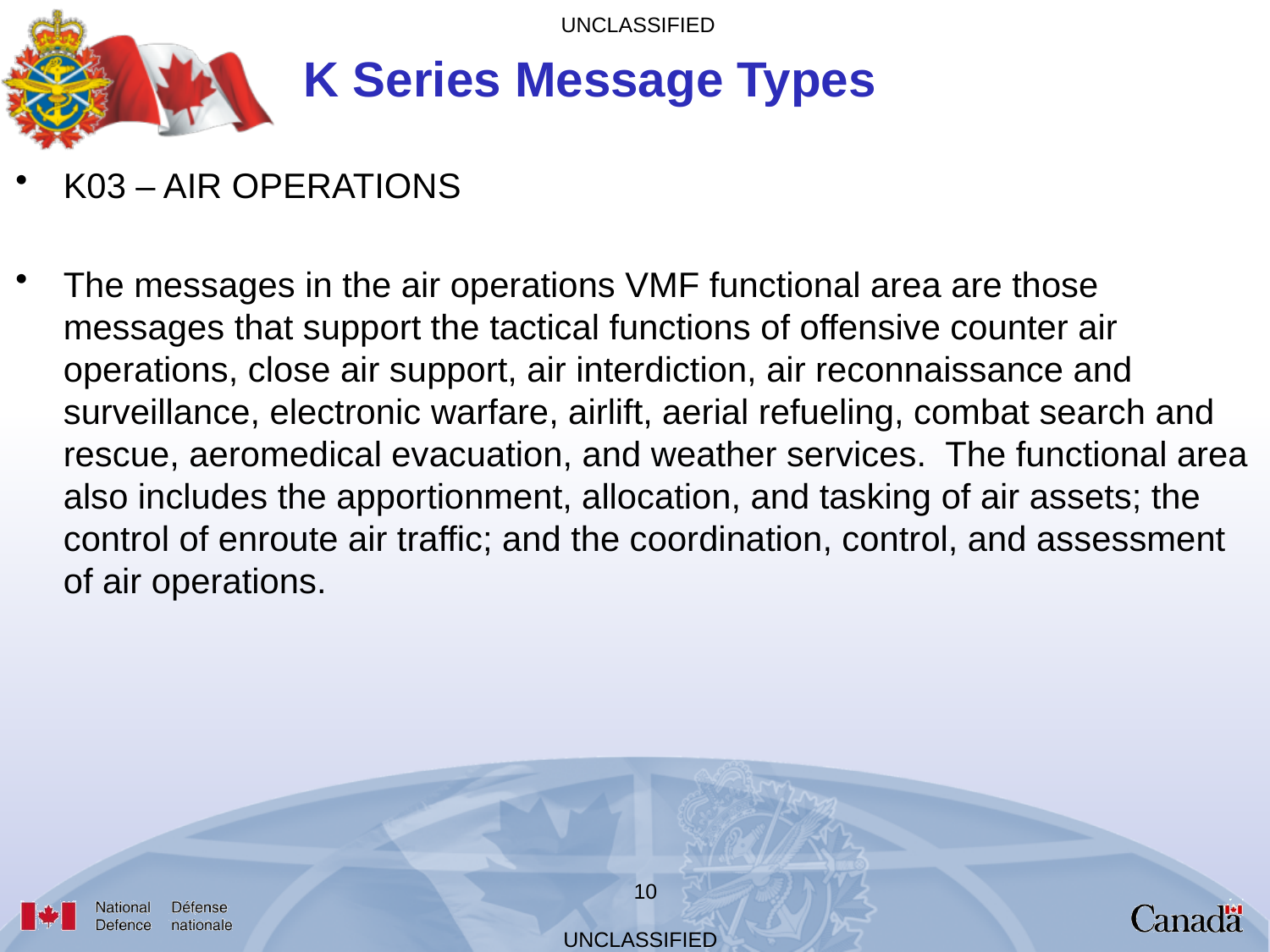

# K Series Message Types
K03 – AIR OPERATIONS

The messages in the air operations VMF functional area are those messages that support the tactical functions of offensive counter air operations, close air support, air interdiction, air reconnaissance and surveillance, electronic warfare, airlift, aerial refueling, combat search and rescue, aeromedical evacuation, and weather services.  The functional area also includes the apportionment, allocation, and tasking of air assets; the control of enroute air traffic; and the coordination, control, and assessment of air operations.